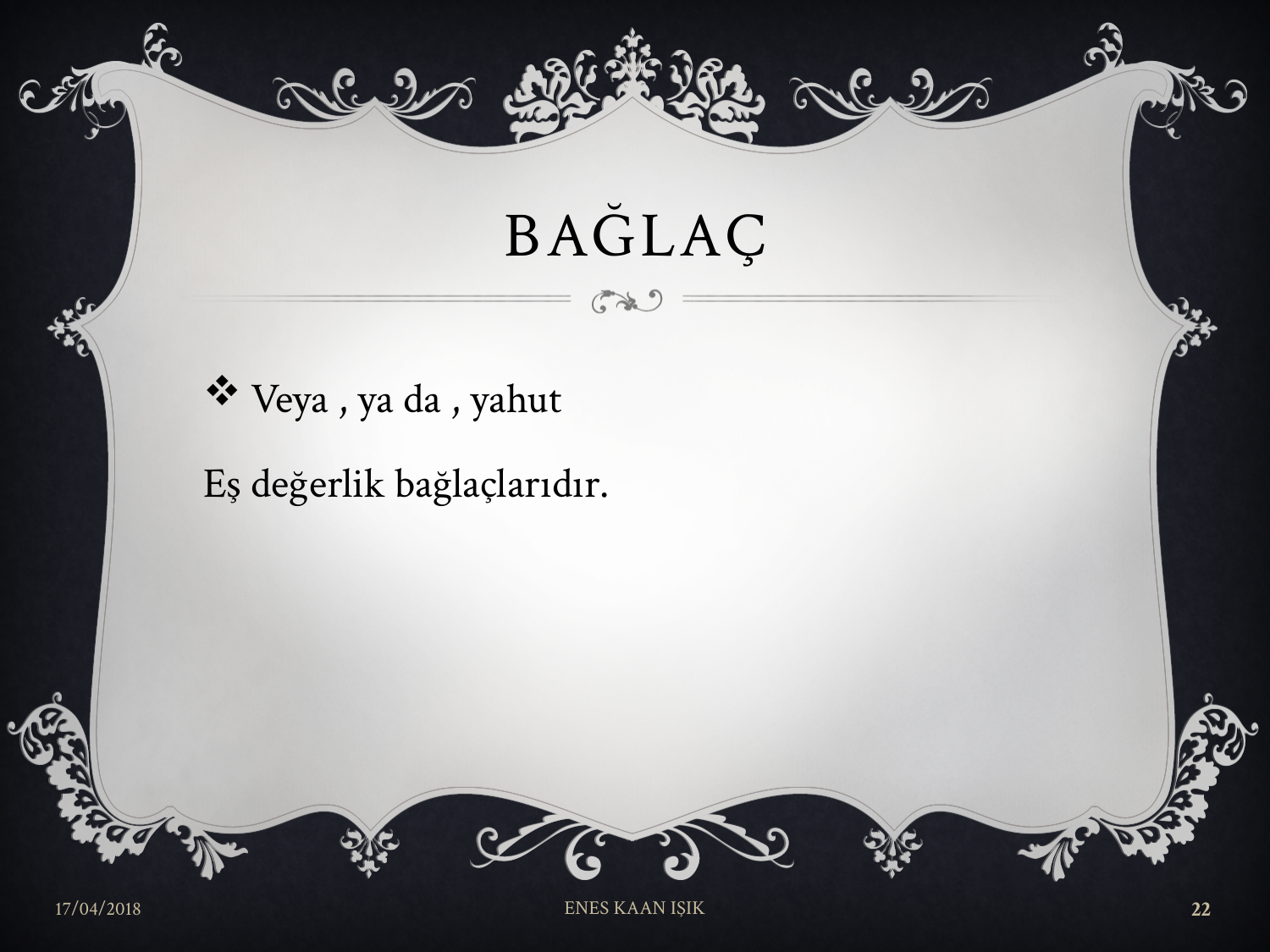

# BAĞLAÇ
Veya , ya da , yahut
Eş değerlik bağlaçlarıdır.
17/04/2018
ENES KAAN IŞIK
22